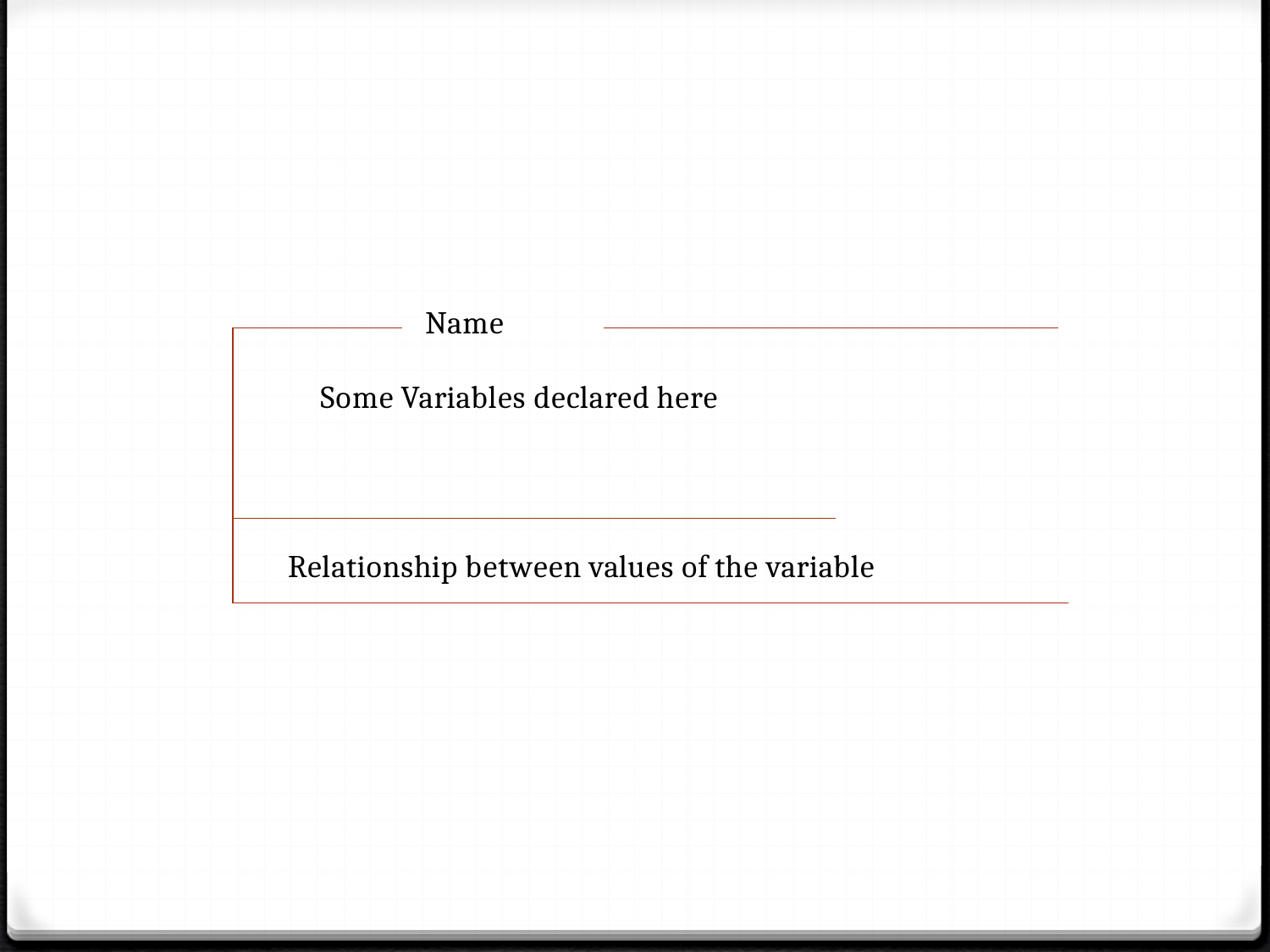

Name
Some Variables declared here
Relationship between values of the variable